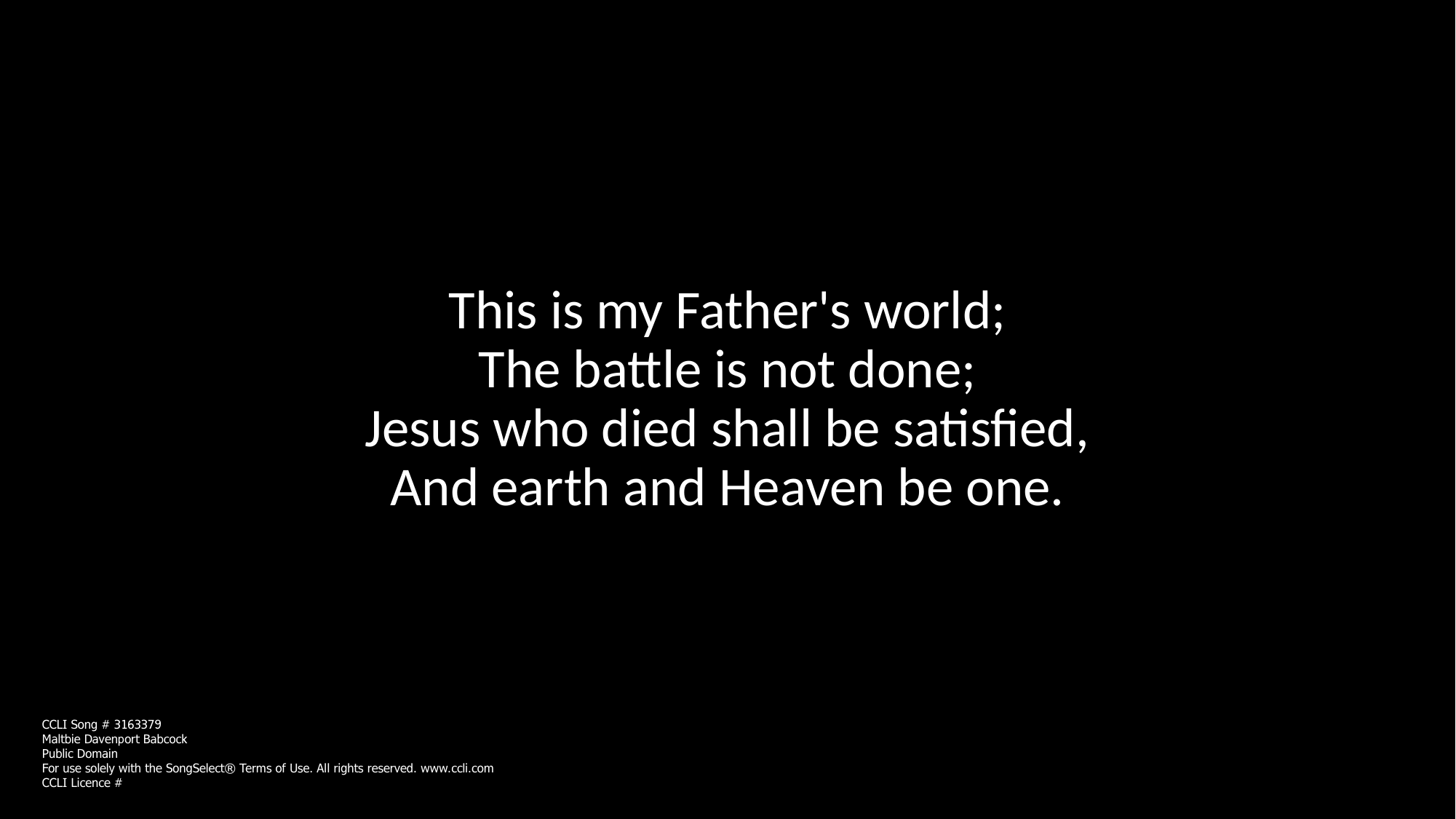

This is my Father's world;
The battle is not done;
Jesus who died shall be satisfied,
And earth and Heaven be one.
CCLI Song # 3163379
Maltbie Davenport Babcock
Public Domain
For use solely with the SongSelect® Terms of Use. All rights reserved. www.ccli.com
CCLI Licence #